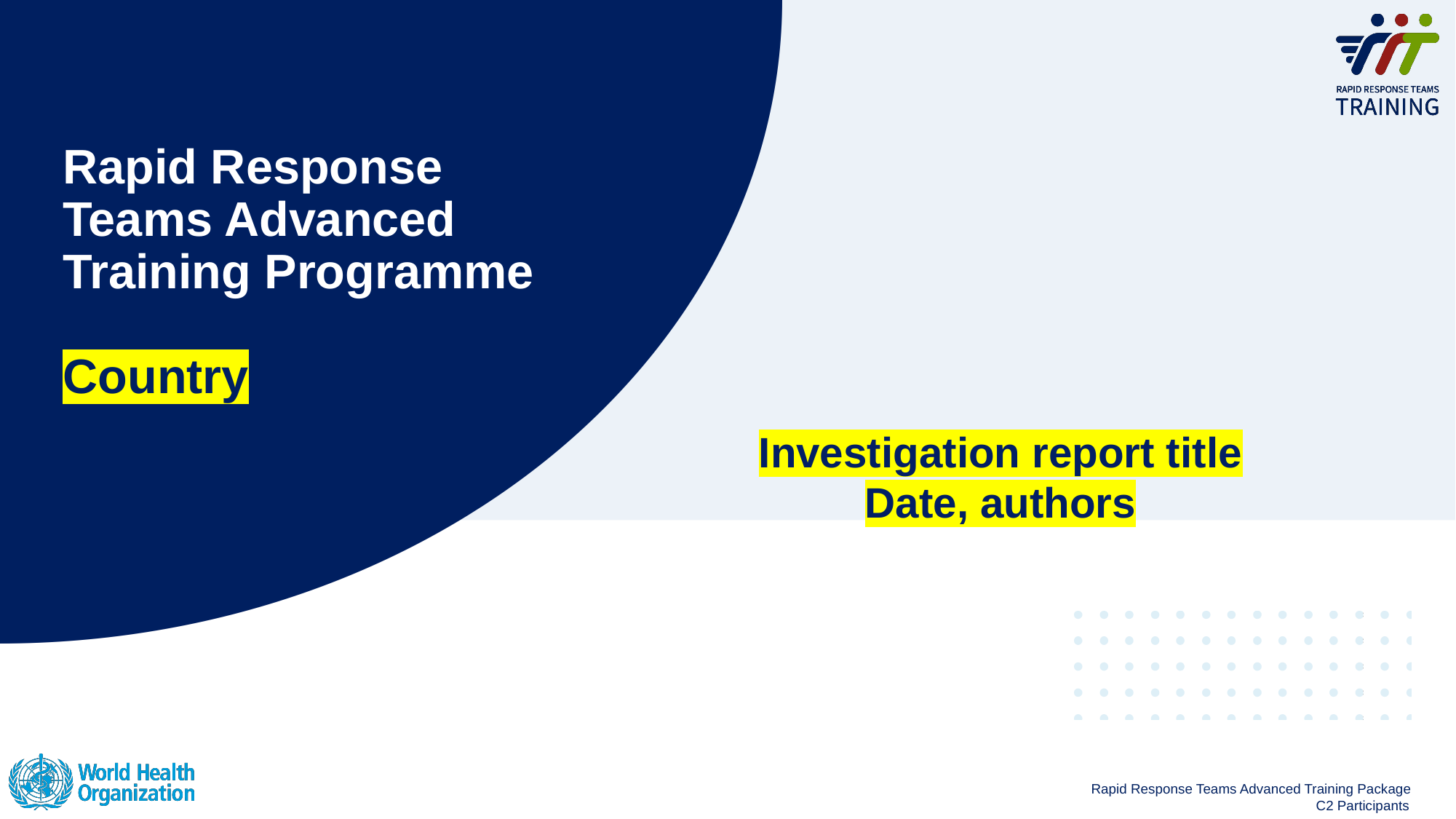

# Rapid Response Teams Advanced Training Programme Country
Investigation report title
Date, authors